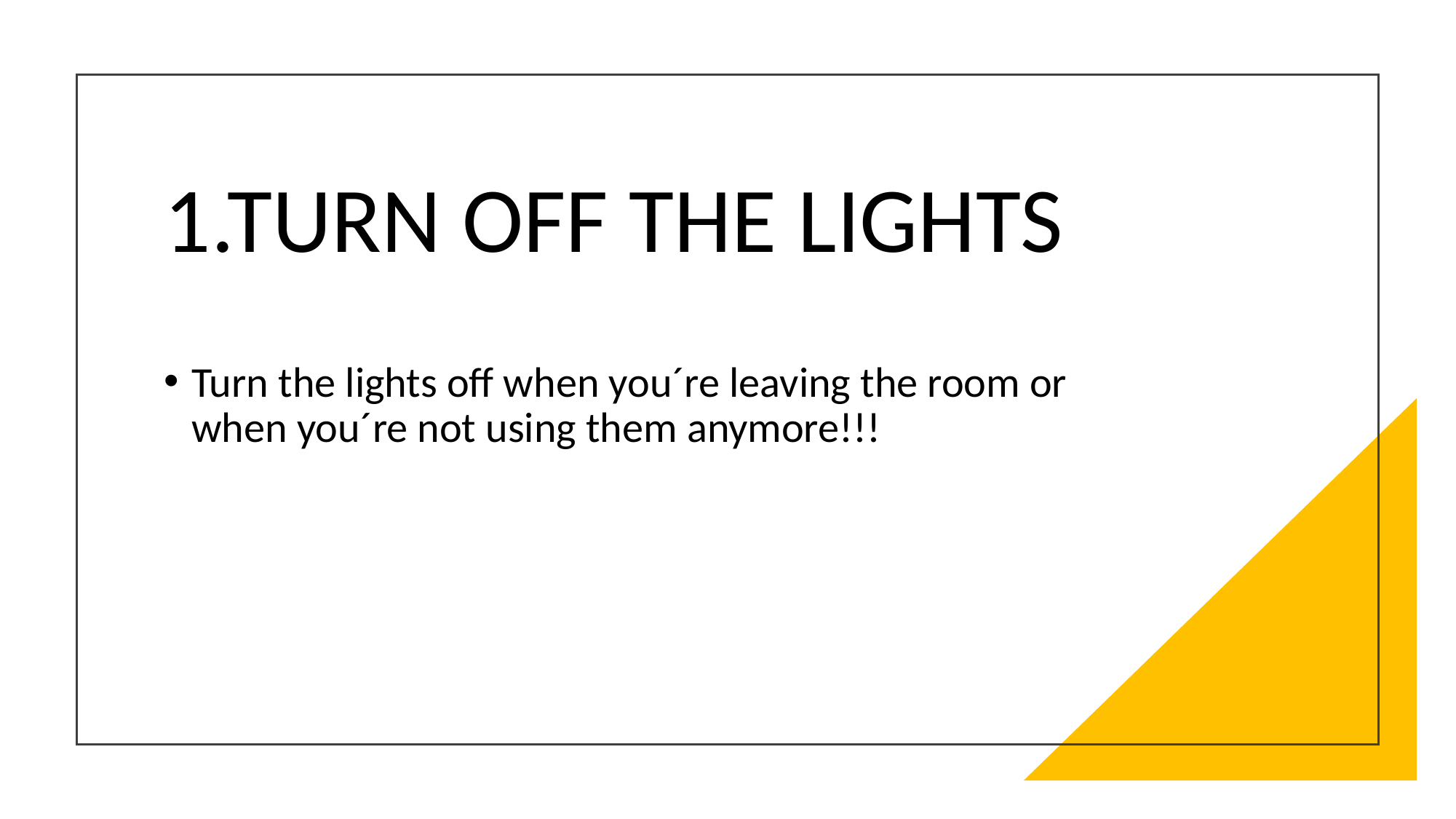

# 1.TURN OFF THE LIGHTS
Turn the lights off when you´re leaving the room or when you´re not using them anymore!!!